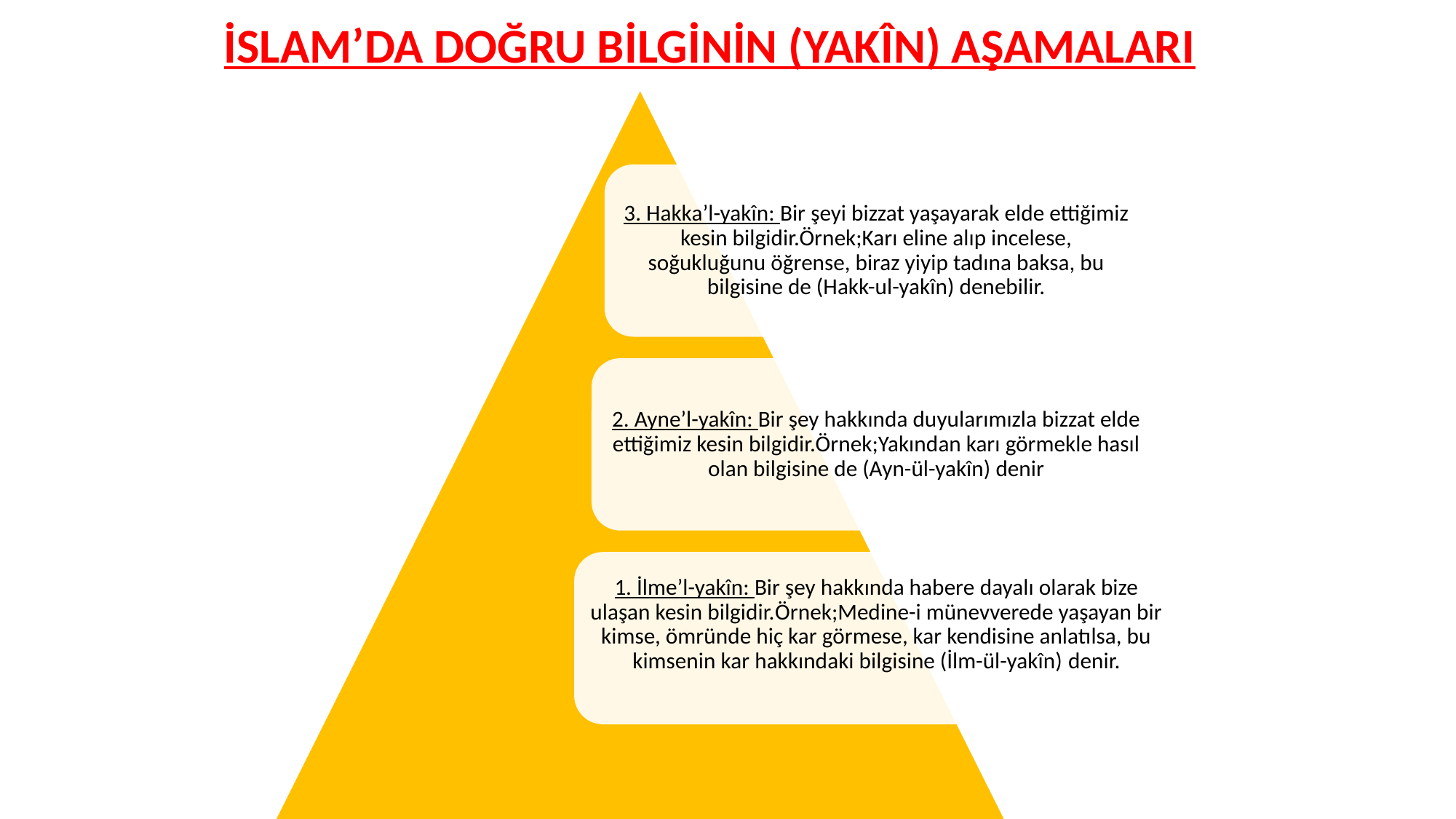

İSLAM’DA DOĞRU BİLGİNİN (YAKÎN) AŞAMALARI

3. Hakka’l-yakîn: Bir şeyi bizzat yaşayarak elde ettiğimiz kesin bilgidir.Örnek;Karı eline alıp incelese, soğukluğunu öğrense, biraz yiyip tadına baksa, bu bilgisine de (Hakk-ul-yakîn) denebilir.
2. Ayne’l-yakîn: Bir şey hakkında duyularımızla bizzat elde ettiğimiz kesin bilgidir.Örnek;Yakından karı görmekle hasıl olan bilgisine de (Ayn-ül-yakîn) denir
1. İlme’l-yakîn: Bir şey hakkında habere dayalı olarak bize ulaşan kesin bilgidir.Örnek;Medine-i münevverede yaşayan bir kimse, ömründe hiç kar görmese, kar kendisine anlatılsa, bu kimsenin kar hakkındaki bilgisine (İlm-ül-yakîn) denir.